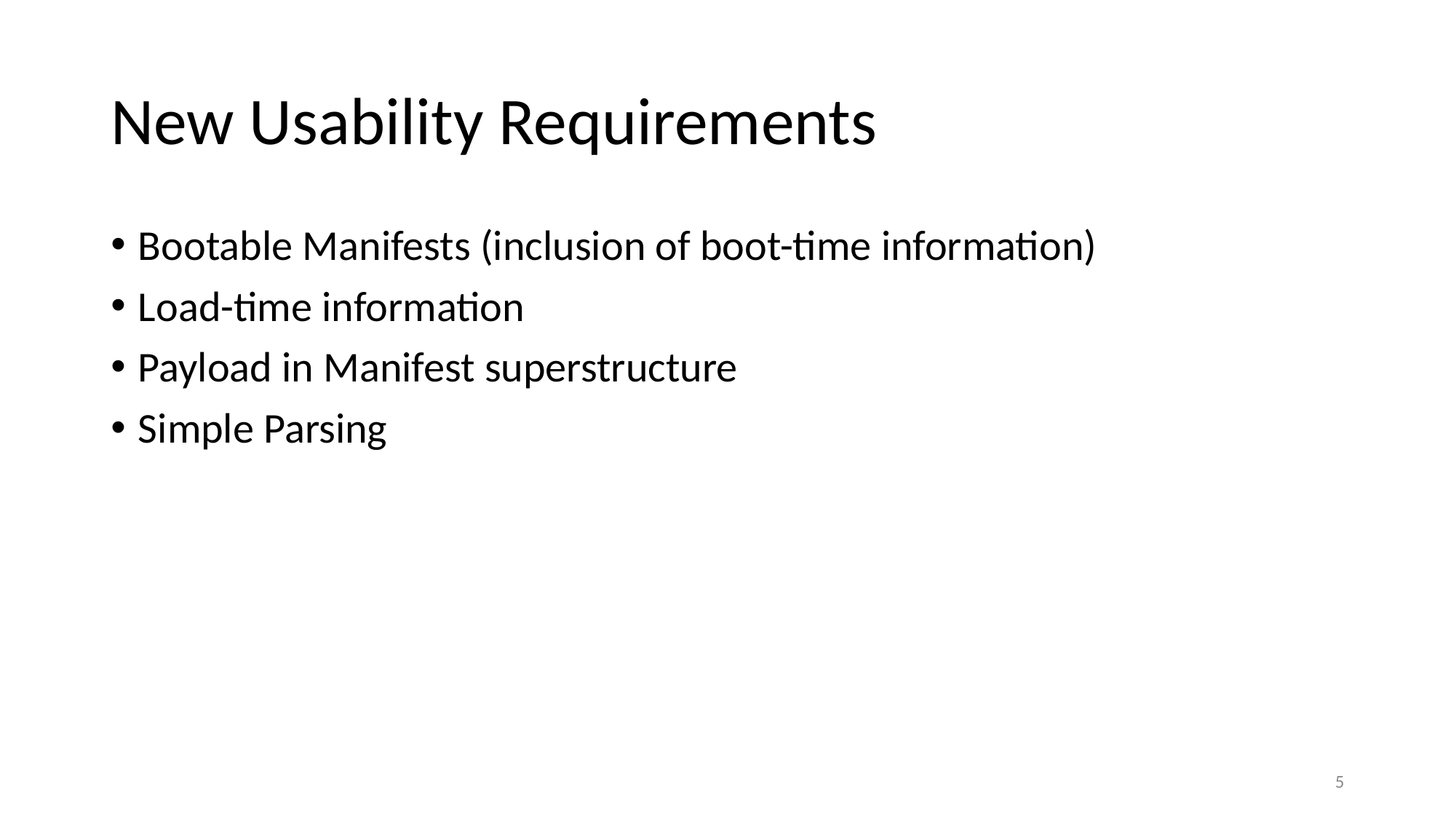

# New Usability Requirements
Bootable Manifests (inclusion of boot-time information)
Load-time information
Payload in Manifest superstructure
Simple Parsing
5